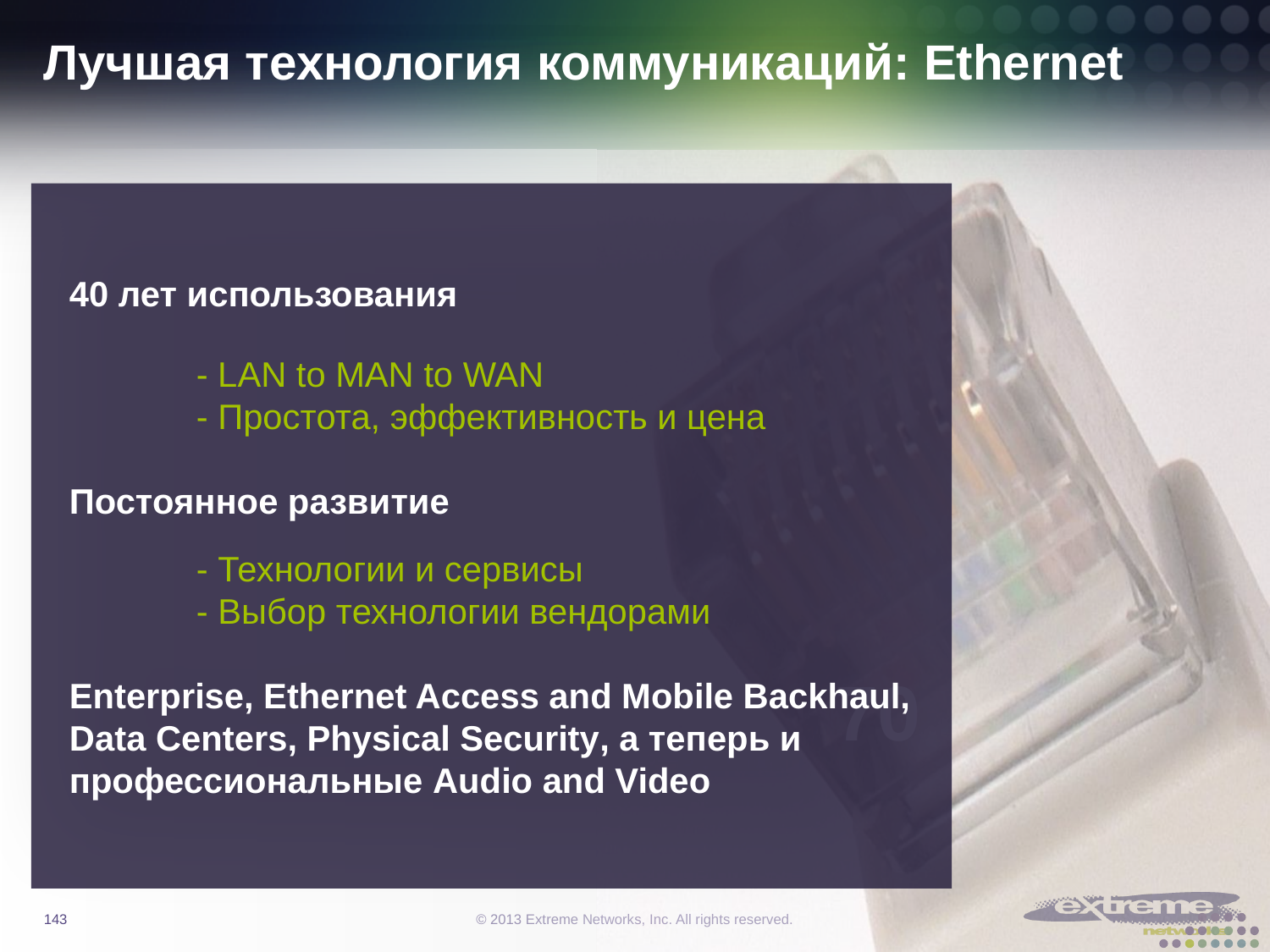

# Лучшая технология коммуникаций: Ethernet

40 лет использования

	- LAN to MAN to WAN
	- Простота, эффективность и цена

Постоянное развитие

	- Технологии и сервисы
	- Выбор технологии вендорами

Enterprise, Ethernet Access and Mobile Backhaul,  Data Centers, Physical Security, а теперь и профессиональные Audio and Video
70
143